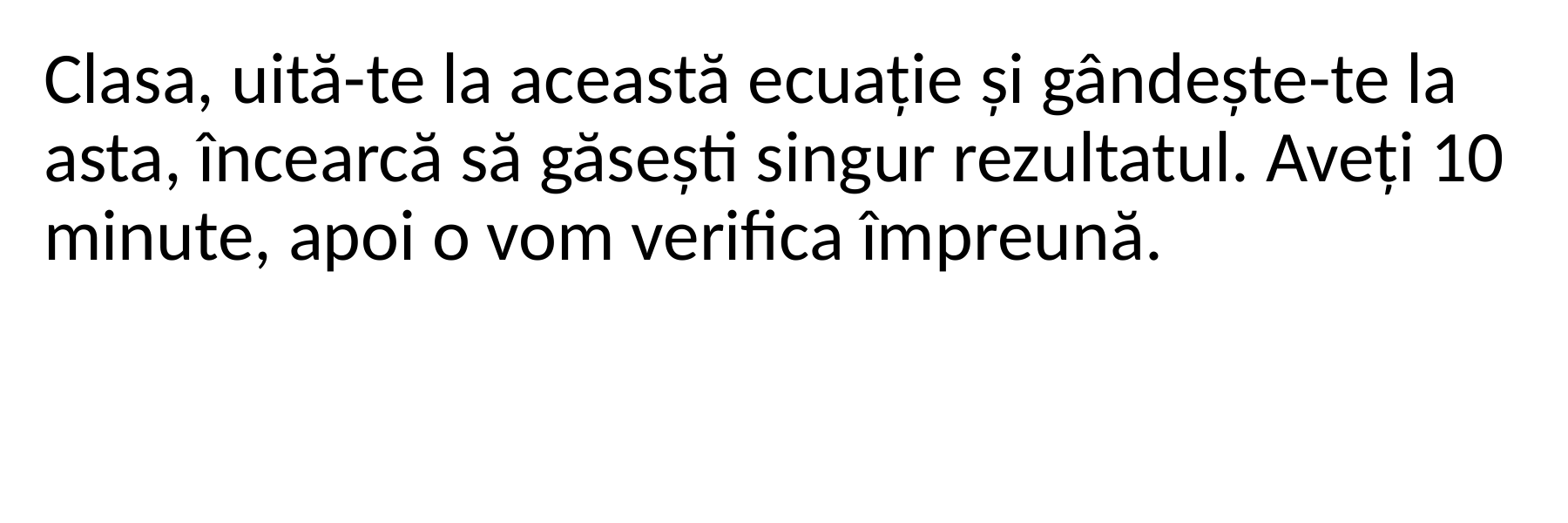

Clasa, uită-te la această ecuație și gândește-te la asta, încearcă să găsești singur rezultatul. Aveți 10 minute, apoi o vom verifica împreună.